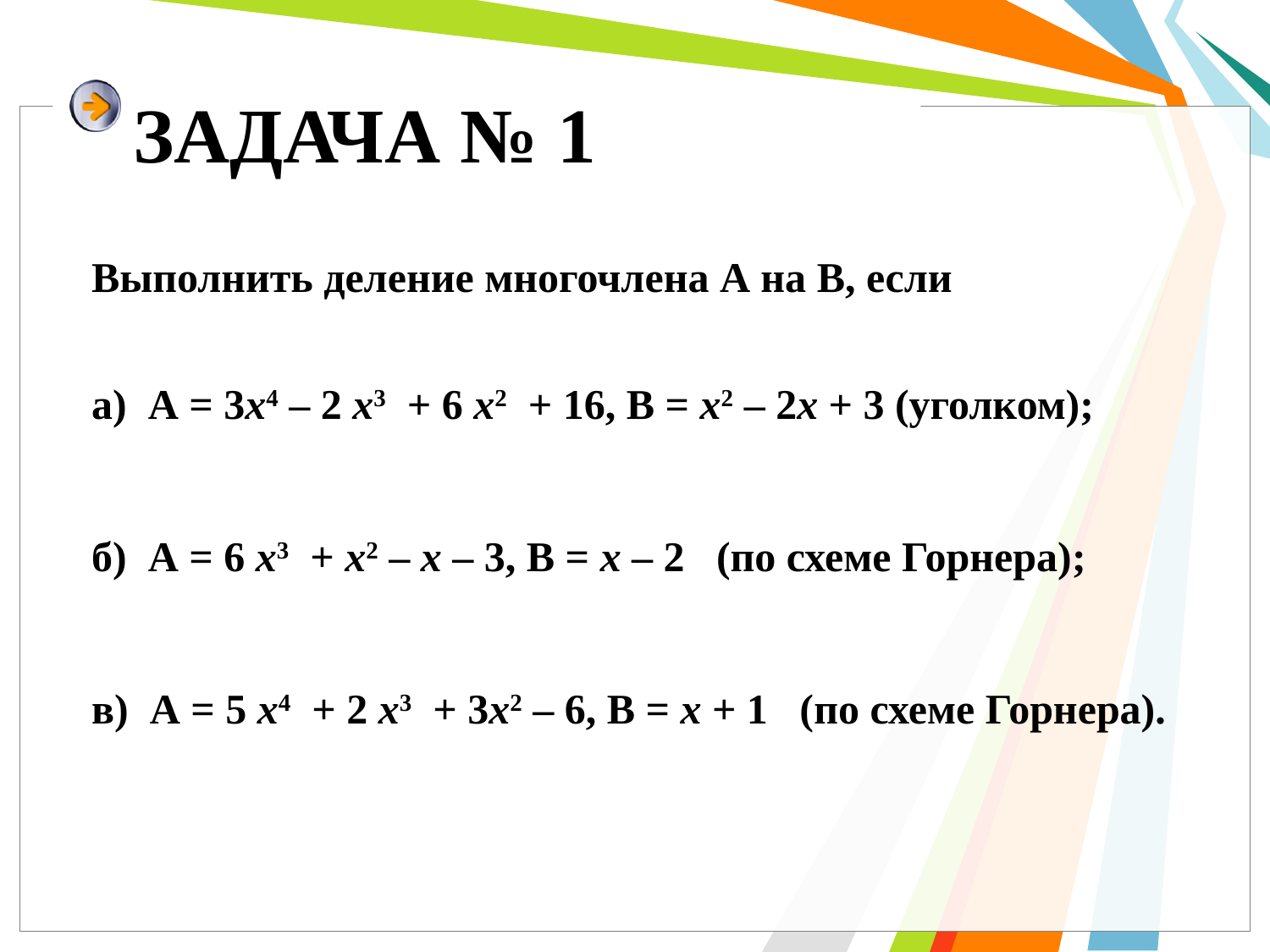

# ЗАДАЧА № 1

Выполнить деление многочлена А на В, если

а)  А = 3х4 – 2 х3  + 6 х2  + 16, В = х2 – 2х + 3 (уголком);

б)  А = 6 х3  + х2 – х – 3, В = х – 2   (по схеме Горнера);

в)  А = 5 х4  + 2 х3  + 3х2 – 6, В = х + 1   (по схеме Горнера).